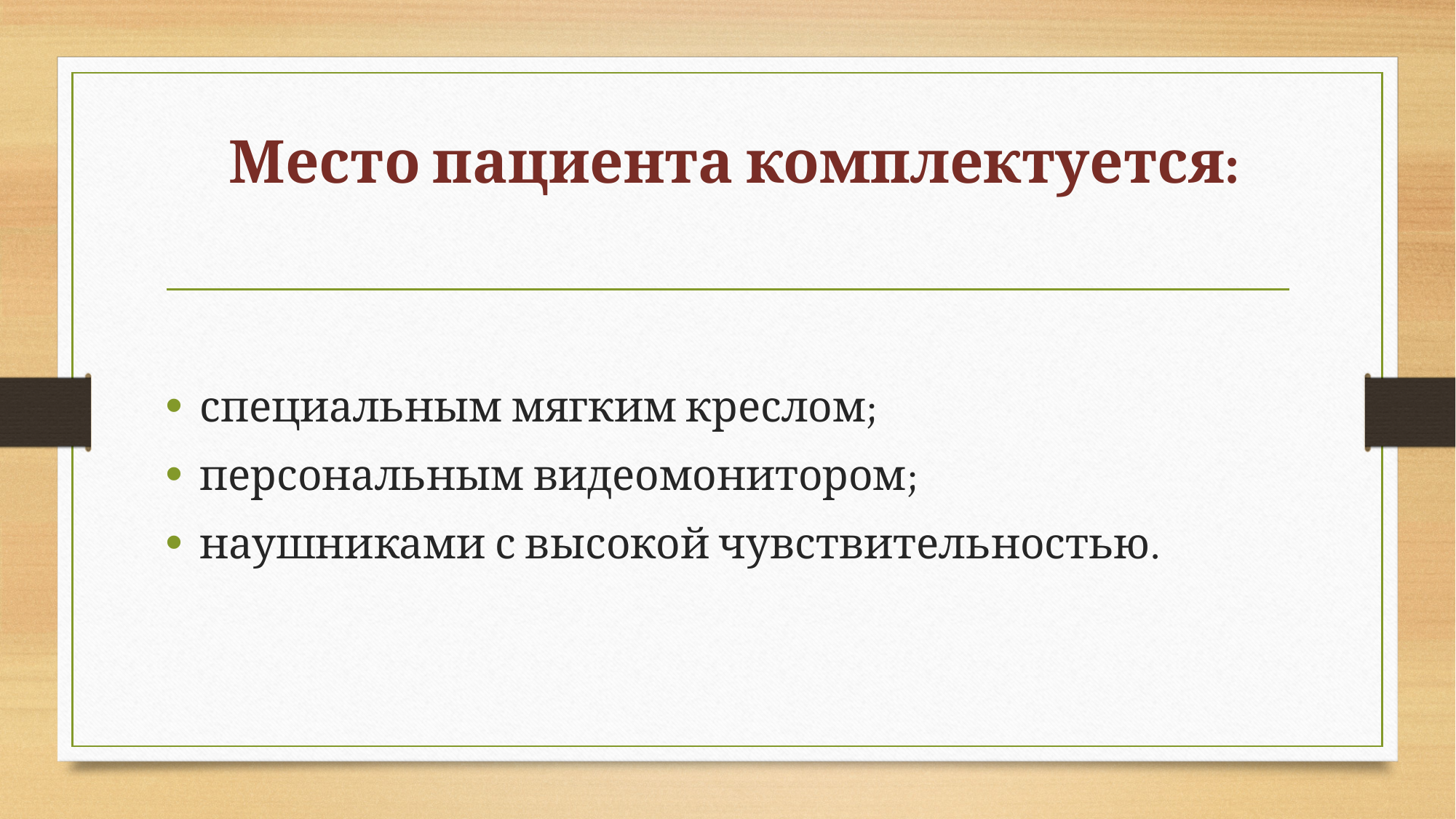

# Место пациента комплектуется:

специальным мягким креслом;
персональным видеомонитором;
наушниками с высокой чувствительностью.